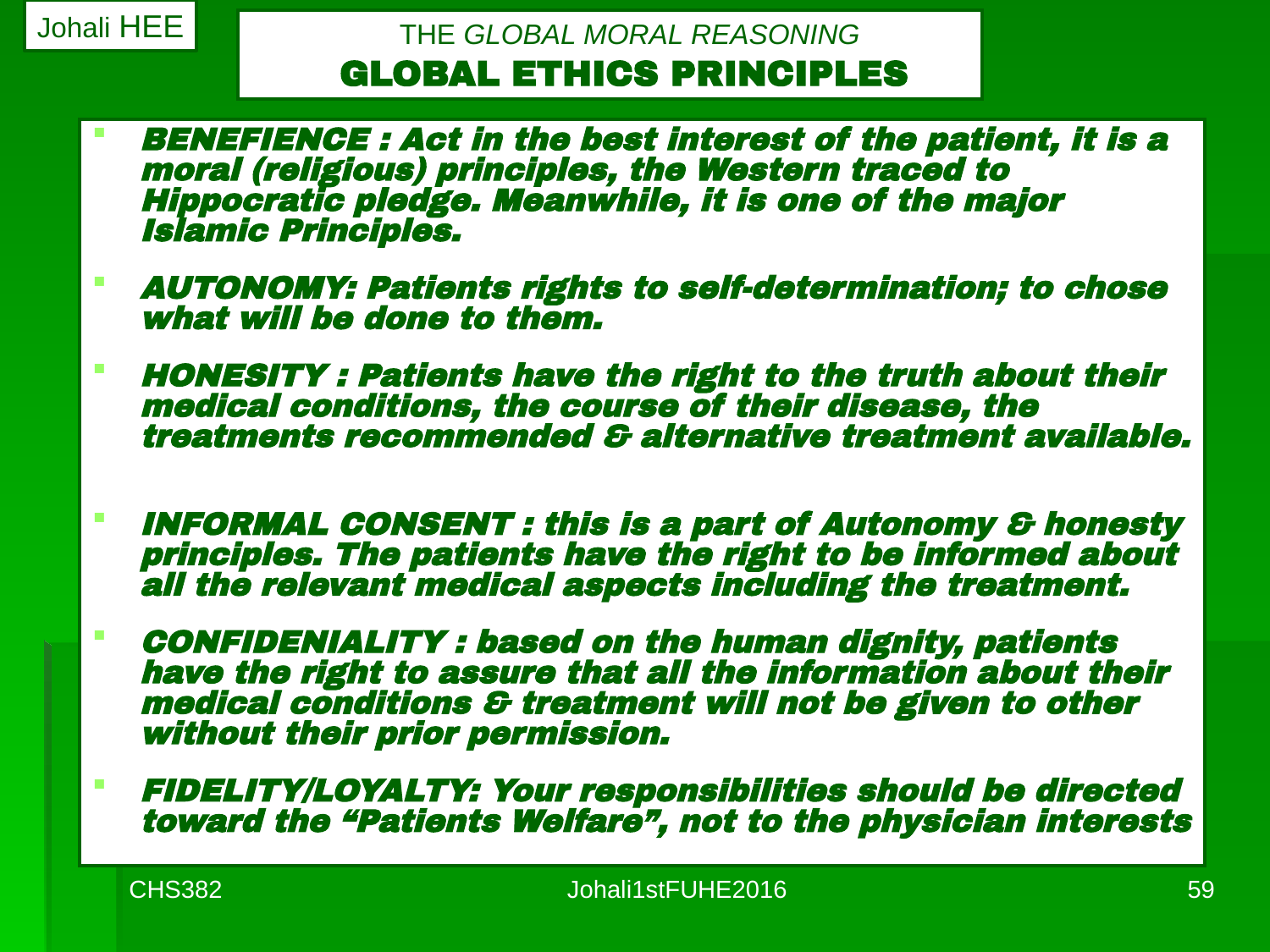

Johali HEE
                   THE GLOBAL MORAL REASONING
          GLOBAL ETHICS PRINCIPLES
BENEFIENCE : Act in the best interest of the patient, it is a moral (religious) principles, the Western traced to Hippocratic pledge. Meanwhile, it is one of the major Islamic Principles.

AUTONOMY: Patients rights to self-determination; to chose what will be done to them.

HONESITY : Patients have the right to the truth about their medical conditions, the course of their disease, the treatments recommended & alternative treatment available.

INFORMAL CONSENT : this is a part of Autonomy & honesty principles. The patients have the right to be informed about all the relevant medical aspects including the treatment.

CONFIDENIALITY : based on the human dignity, patients have the right to assure that all the information about their medical conditions & treatment will not be given to other without their prior permission.

FIDELITY/LOYALTY: Your responsibilities should be directed toward the “Patients Welfare”, not to the physician interests
CHS382
Johali1stFUHE2016
59